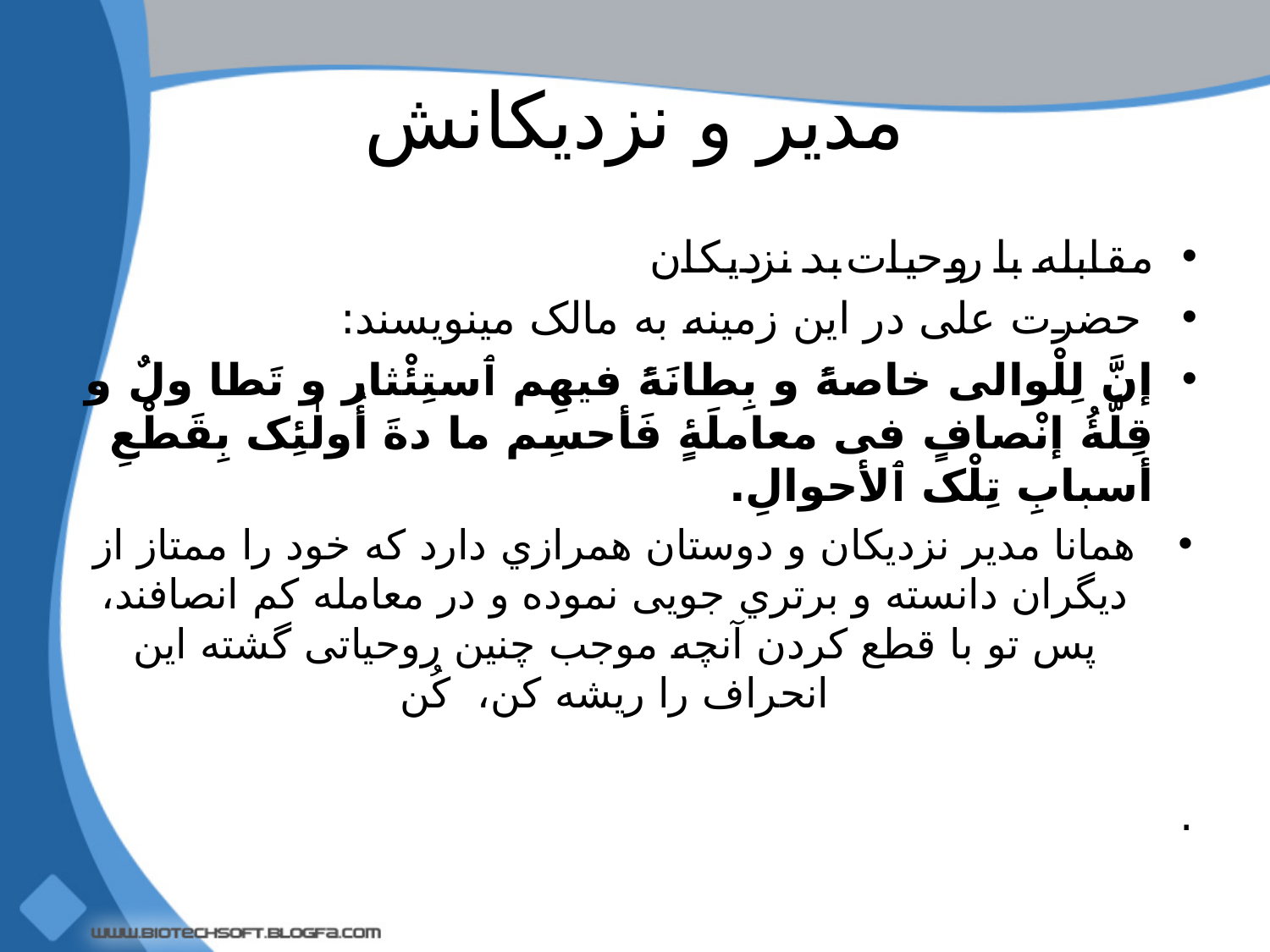

# مدیر و نزدیکانش
مقابله با روحیات بد نزدیکان
 حضرت علی در این زمینه به مالک مینویسند:
إنَّ لِلْوالی خاصۀً و بِطانَۀً فیهِم ٱستِئْثار و تَطا ولٌ و قِلَّۀُ إنْصافٍ فی معاملَۀٍ فَأحسِم ما دةَ أُولٰئِک بِقَطْعِ أسبابِ تِلْک ٱلأحوالِ.
همانا مدیر نزدیکان و دوستان همرازي دارد که خود را ممتاز از دیگران دانسته و برتري جویی نموده و در معامله کم انصافند، پس تو با قطع کردن آنچه موجب چنین روحیاتی گشته این انحراف را ریشه کن،  کُن

.